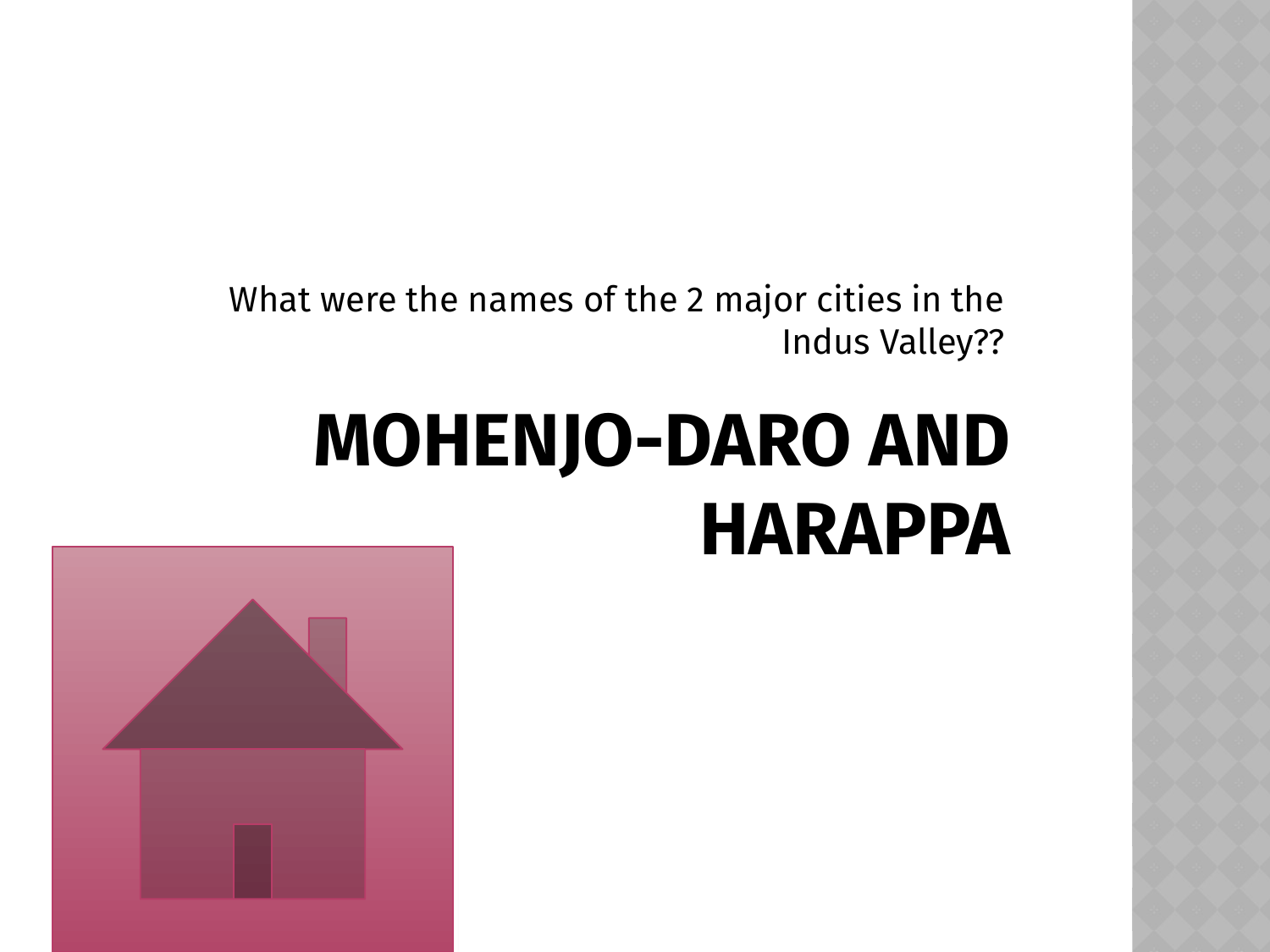

What were the names of the 2 major cities in the Indus Valley??
# Mohenjo-Daro and Harappa